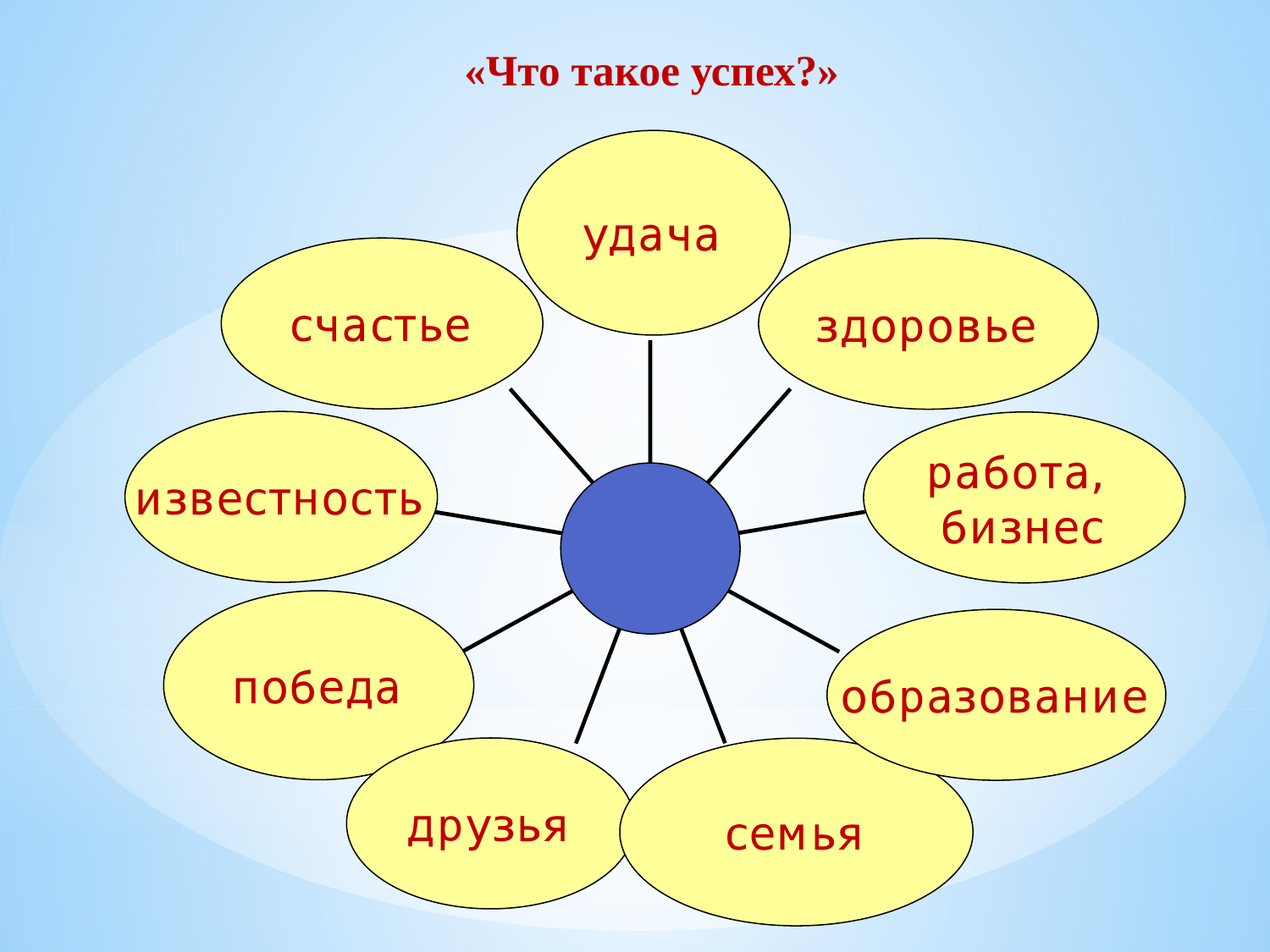

«Что такое успех?»
удача
счастье
здоровье

известность
работа,
бизнес

победа

образование

друзья
семья